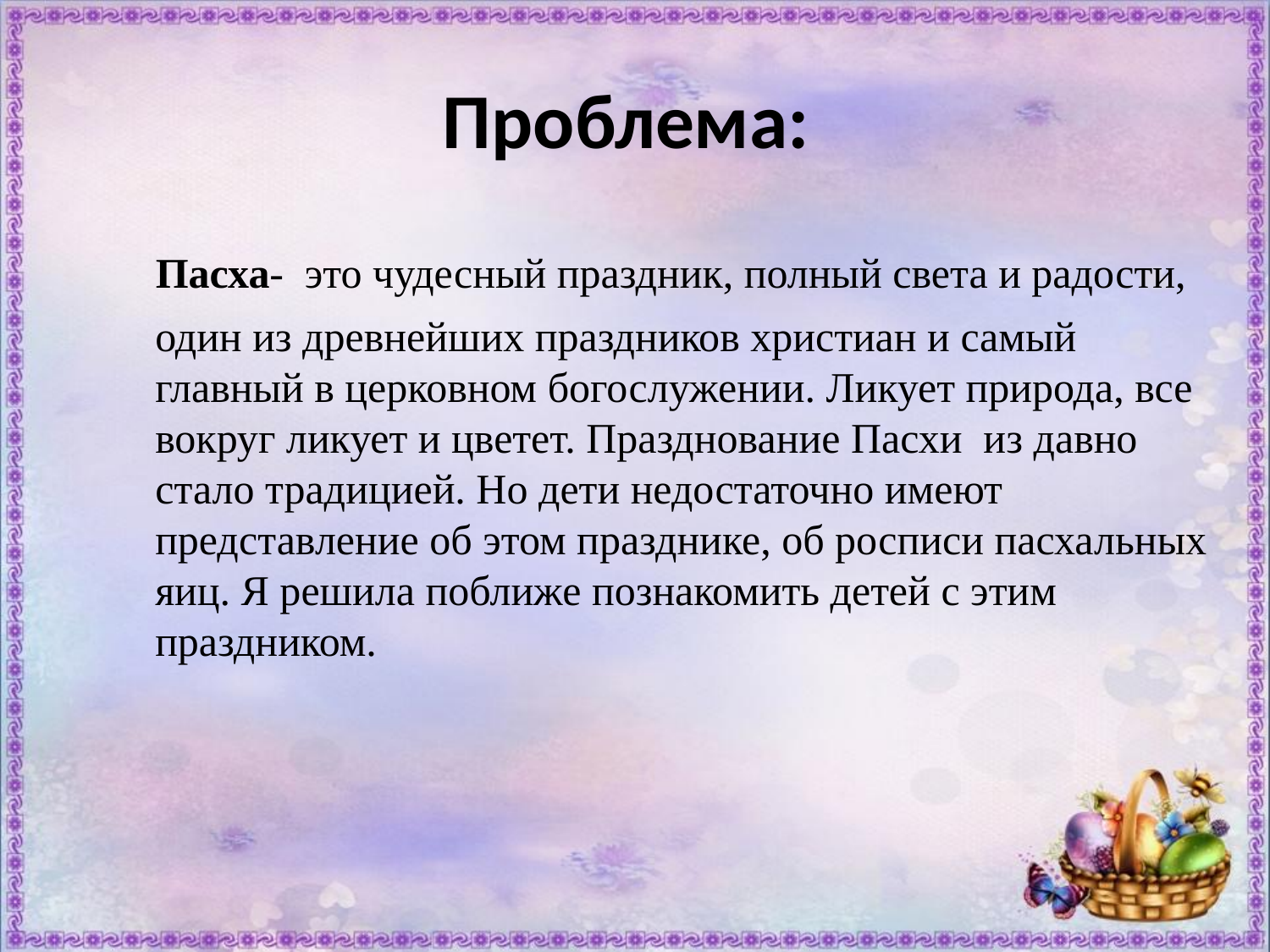

# Проблема:
  Пасха-  это чудесный праздник, полный света и радости, один из древнейших праздников христиан и самый главный в церковном богослужении. Ликует природа, все вокруг ликует и цветет. Празднование Пасхи  из давно стало традицией. Но дети недостаточно имеют представление об этом празднике, об росписи пасхальных яиц. Я решила поближе познакомить детей с этим праздником.